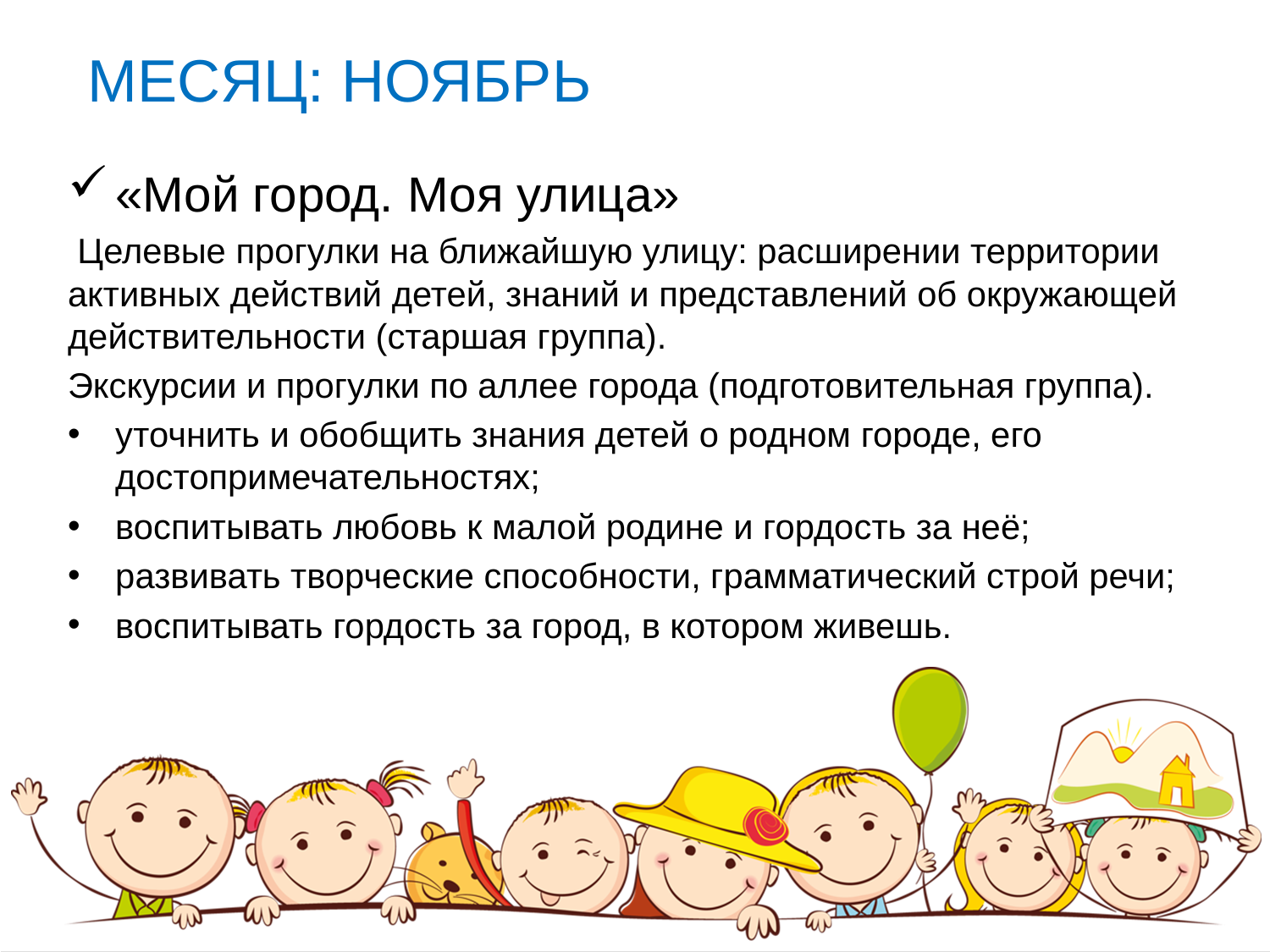

# МЕСЯЦ: НОЯБРЬ
«Мой город. Моя улица»
 Целевые прогулки на ближайшую улицу: расширении территории активных действий детей, знаний и представлений об окружающей действительности (старшая группа).
Экскурсии и прогулки по аллее города (подготовительная группа).
уточнить и обобщить знания детей о родном городе, его достопримечательностях;
воспитывать любовь к малой родине и гордость за неё;
развивать творческие способности, грамматический строй речи;
воспитывать гордость за город, в котором живешь.